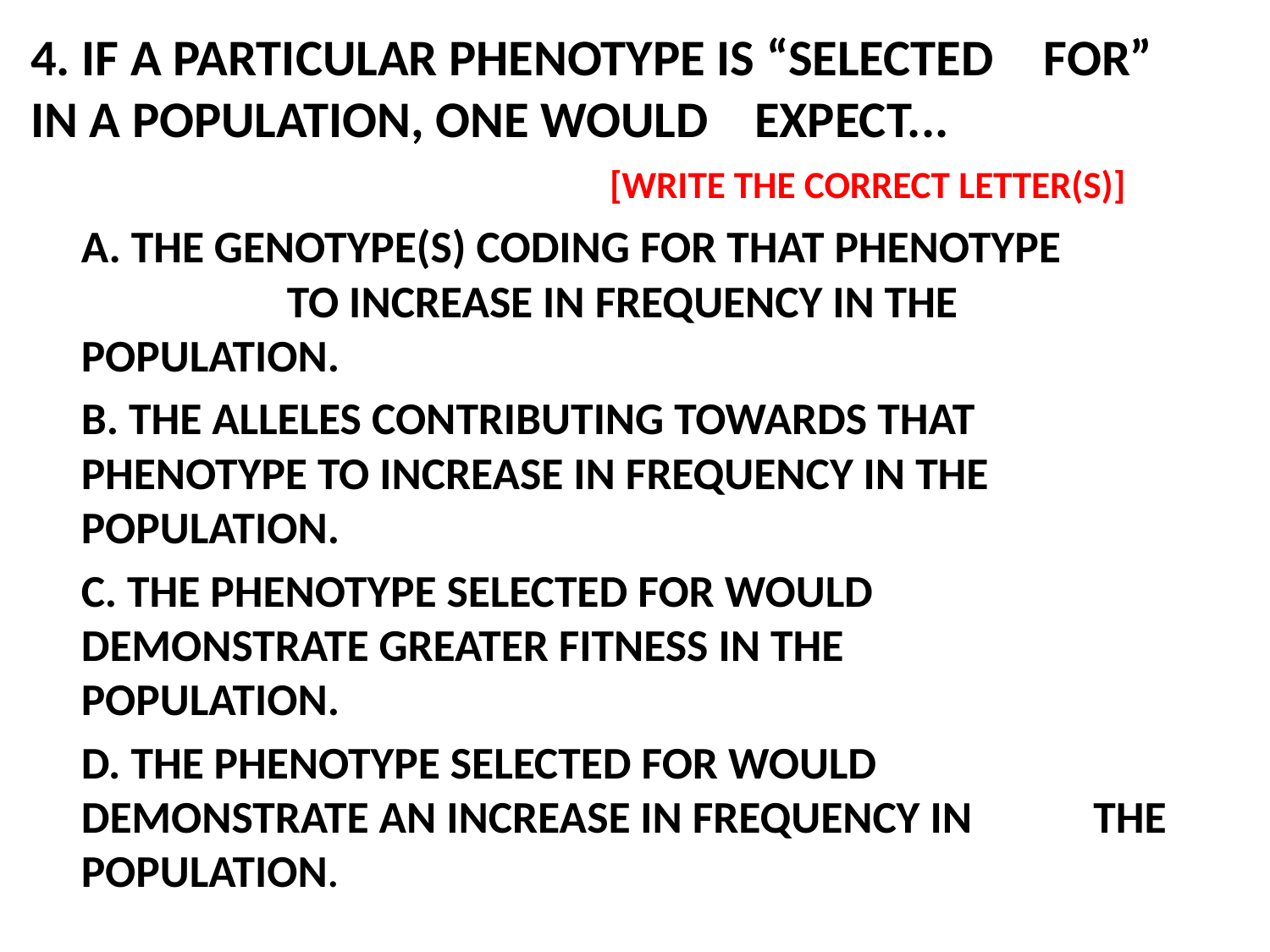

4. IF A PARTICULAR PHENOTYPE IS “SELECTED 	FOR” IN A POPULATION, ONE WOULD 	EXPECT...        	           	                                              	[WRITE THE CORRECT LETTER(S)]
A. THE GENOTYPE(S) CODING FOR THAT PHENOTYPE 			                       	      TO INCREASE IN FREQUENCY IN THE POPULATION.
B. THE ALLELES CONTRIBUTING TOWARDS THAT 				 PHENOTYPE TO INCREASE IN FREQUENCY IN THE 		  POPULATION.
C. THE PHENOTYPE SELECTED FOR WOULD 			        	      DEMONSTRATE GREATER FITNESS IN THE         	   		     	 POPULATION.
D. THE PHENOTYPE SELECTED FOR WOULD 			     			 DEMONSTRATE AN INCREASE IN FREQUENCY IN 		       THE POPULATION.